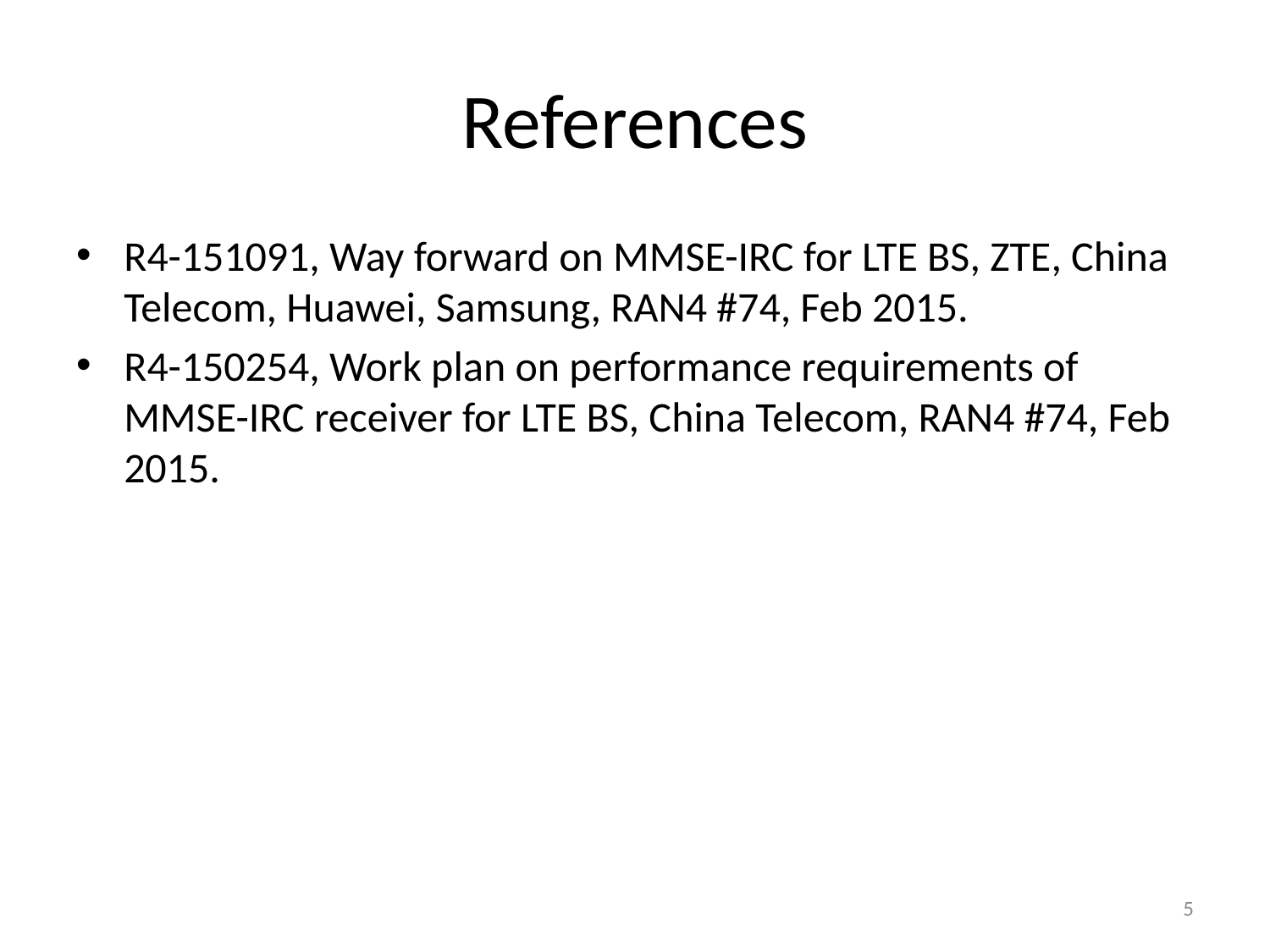

# References
R4-151091, Way forward on MMSE-IRC for LTE BS, ZTE, China Telecom, Huawei, Samsung, RAN4 #74, Feb 2015.
R4-150254, Work plan on performance requirements of MMSE-IRC receiver for LTE BS, China Telecom, RAN4 #74, Feb 2015.

5